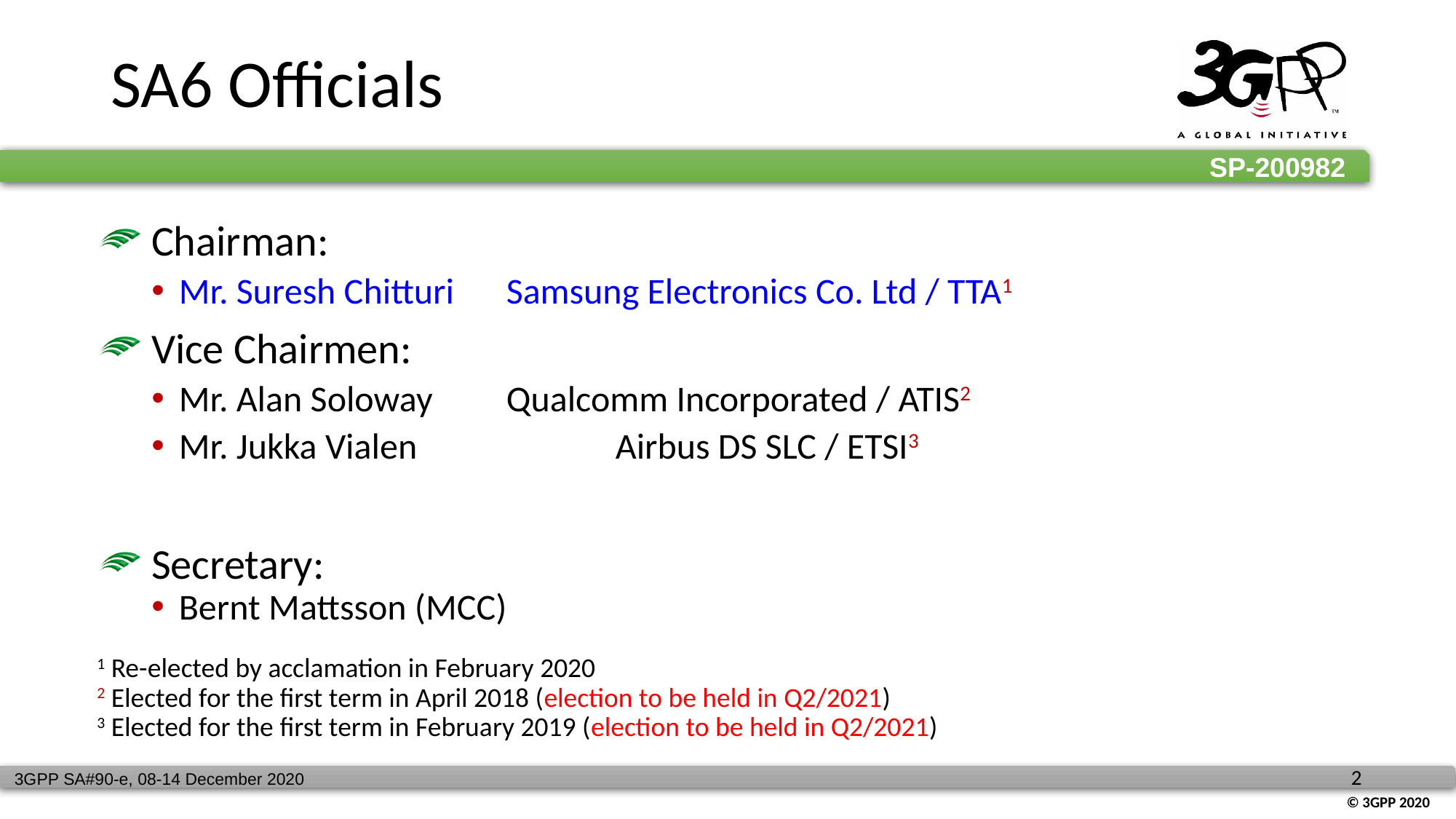

# SA6 Officials
 Chairman:
Mr. Suresh Chitturi	Samsung Electronics Co. Ltd / TTA1
 Vice Chairmen:
Mr. Alan Soloway	Qualcomm Incorporated / ATIS2
Mr. Jukka Vialen		Airbus DS SLC / ETSI3

 Secretary:
Bernt Mattsson (MCC)

1 Re-elected by acclamation in February 2020
2 Elected for the first term in April 2018 (election to be held in Q2/2021)
3 Elected for the first term in February 2019 (election to be held in Q2/2021)